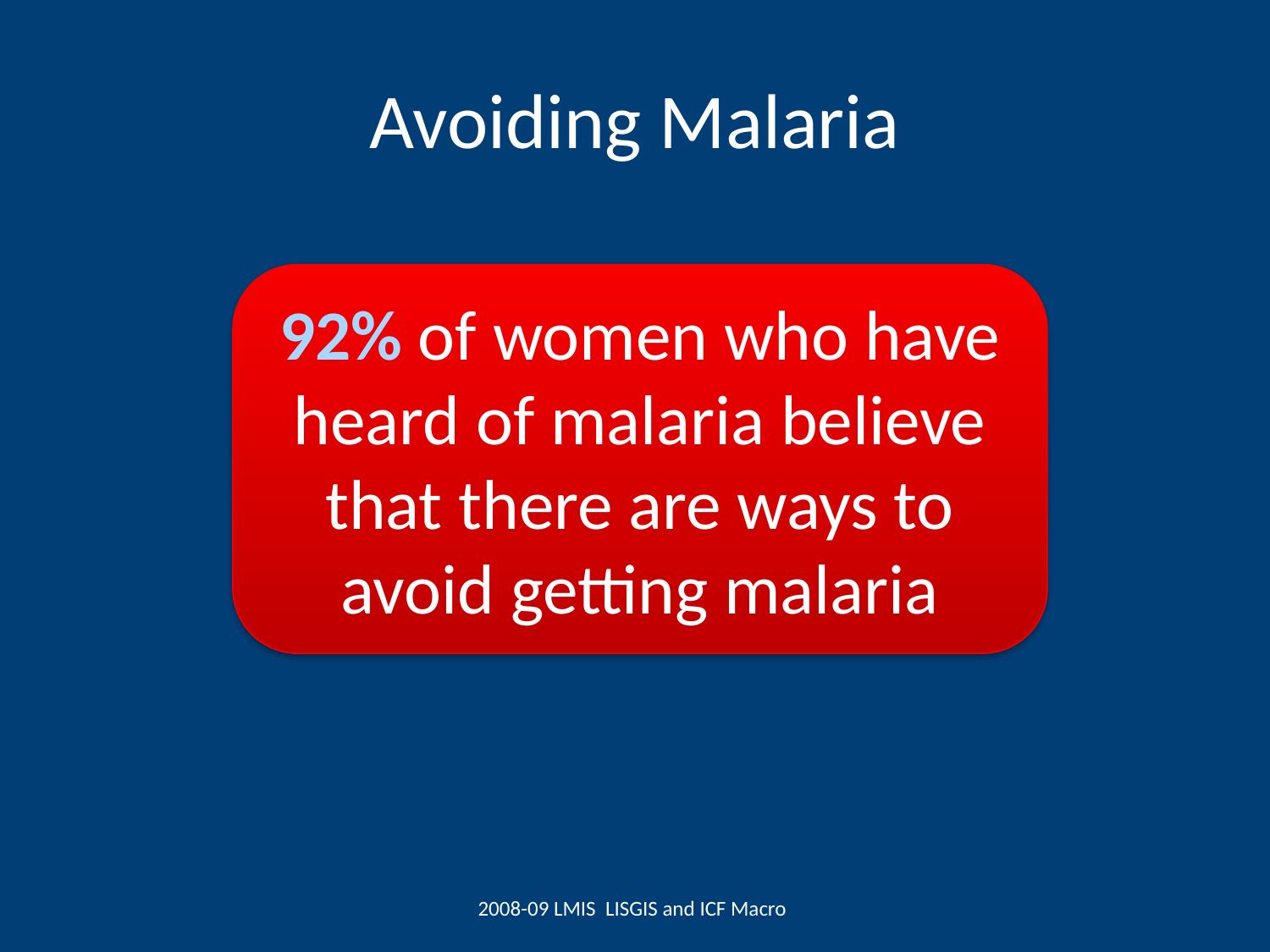

# Avoiding Malaria
92% of women who have heard of malaria believe that there are ways to avoid getting malaria
2008-09 LMIS  LISGIS and ICF Macro